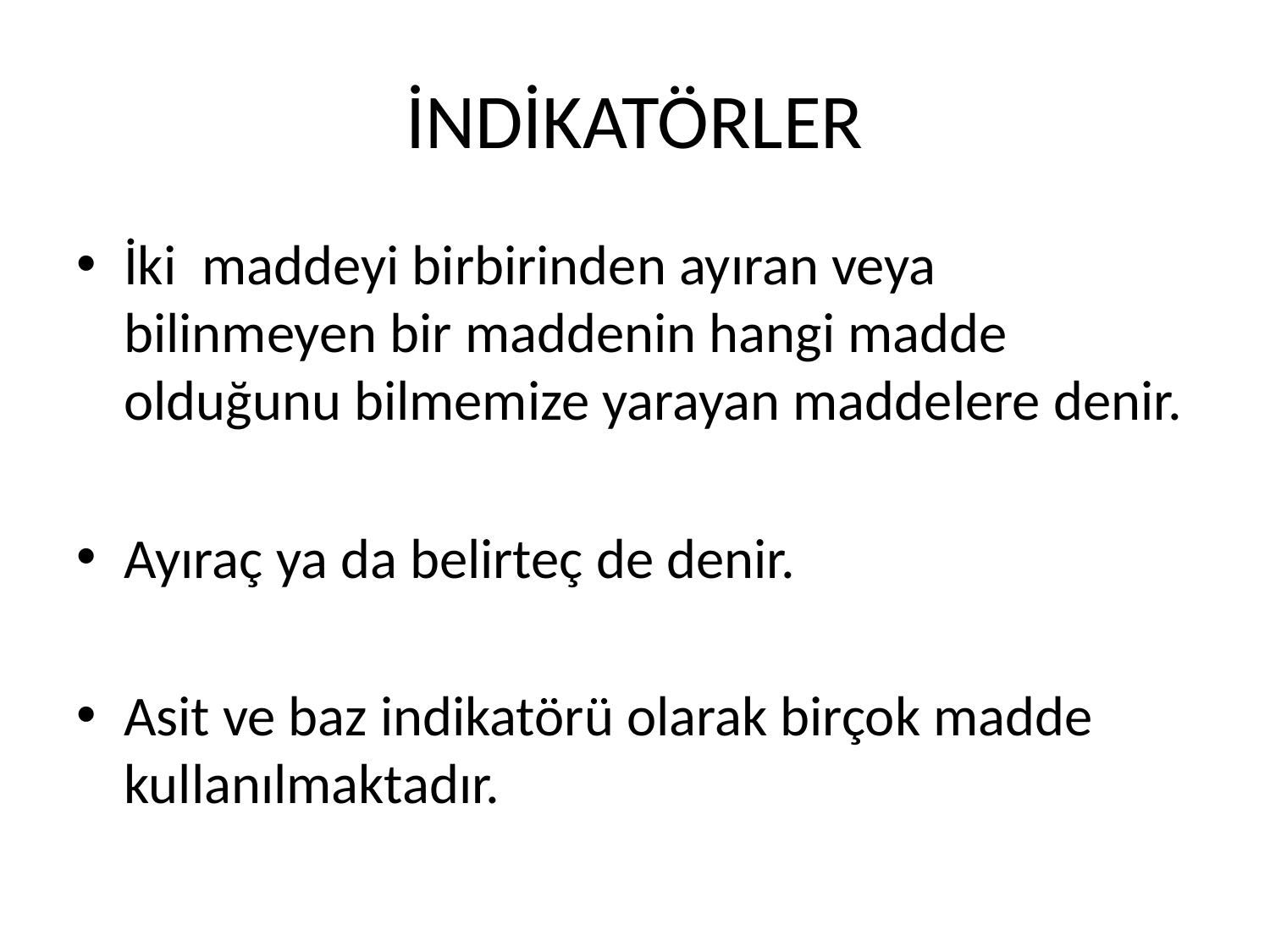

# İNDİKATÖRLER
İki  maddeyi birbirinden ayıran veya bilinmeyen bir maddenin hangi madde olduğunu bilmemize yarayan maddelere denir.

Ayıraç ya da belirteç de denir.

Asit ve baz indikatörü olarak birçok madde kullanılmaktadır.